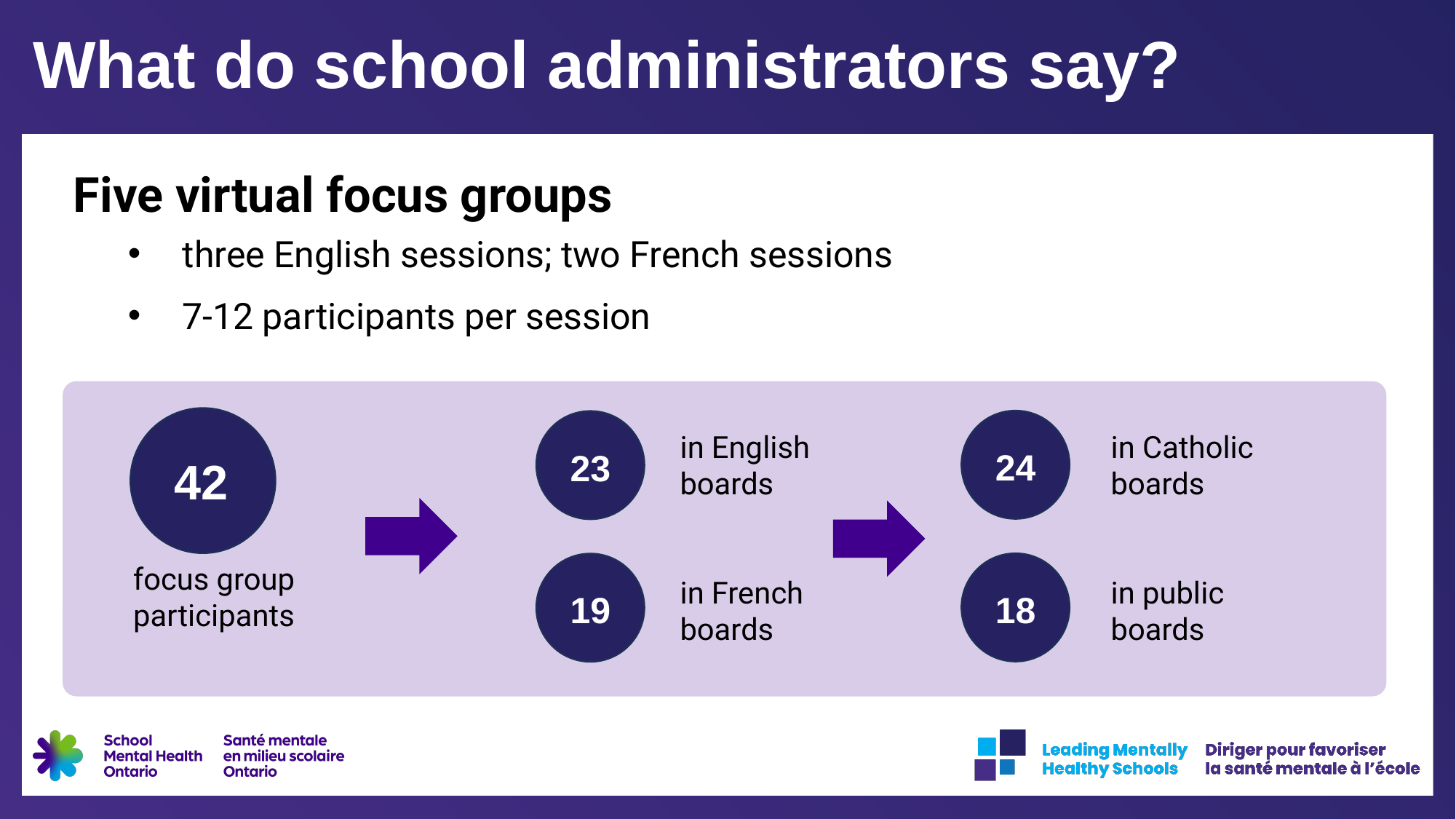

# What do school administrators say?
Five virtual focus groups
three English sessions; two French sessions
7-12 participants per session

in English boards
in Catholic boards
24
23
42

focus group participants
in French boards
in public boards
18
19